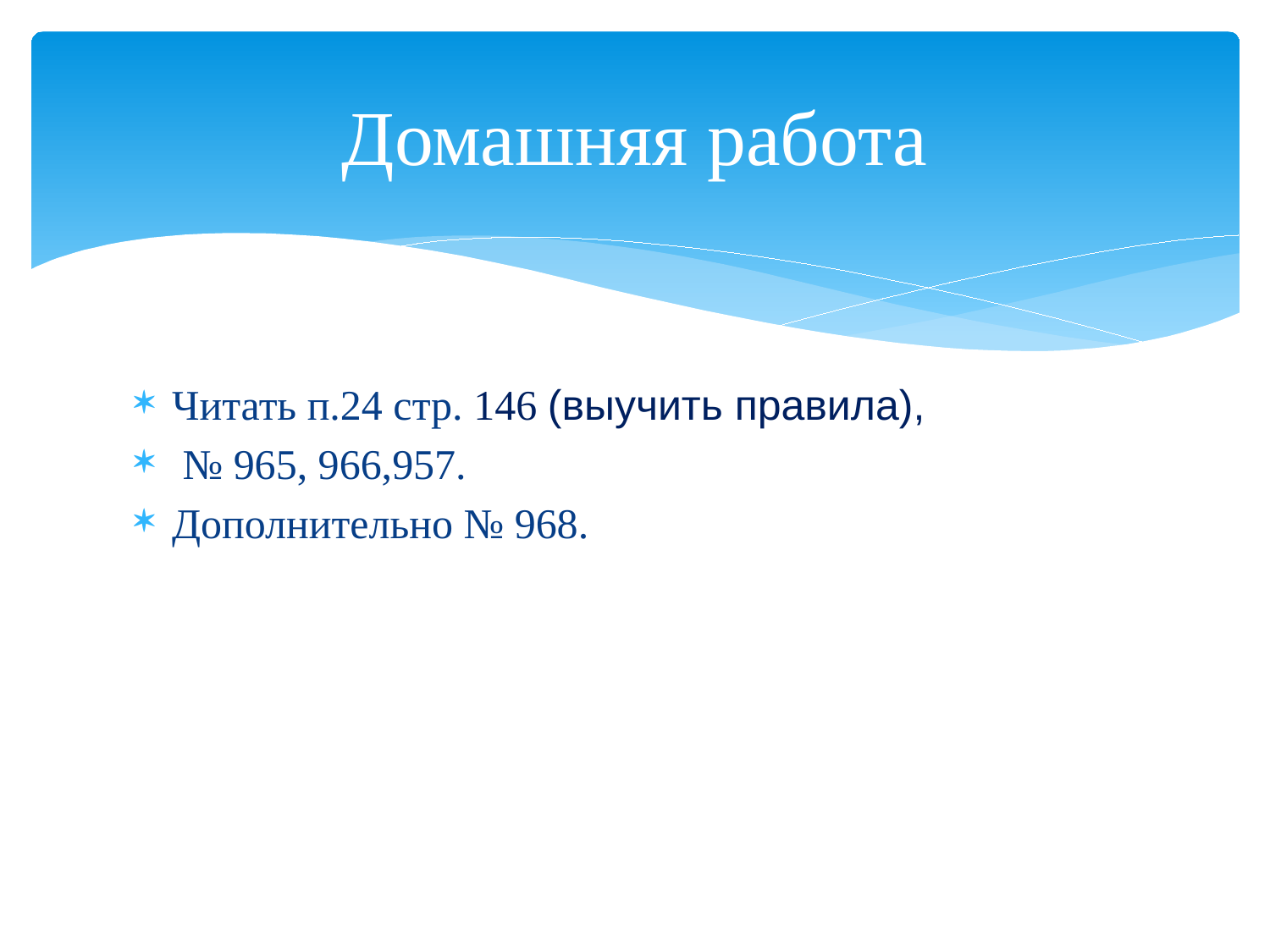

# Домашняя работа
Читать п.24 стр. 146 (выучить правила),
 № 965, 966,957.
Дополнительно № 968.